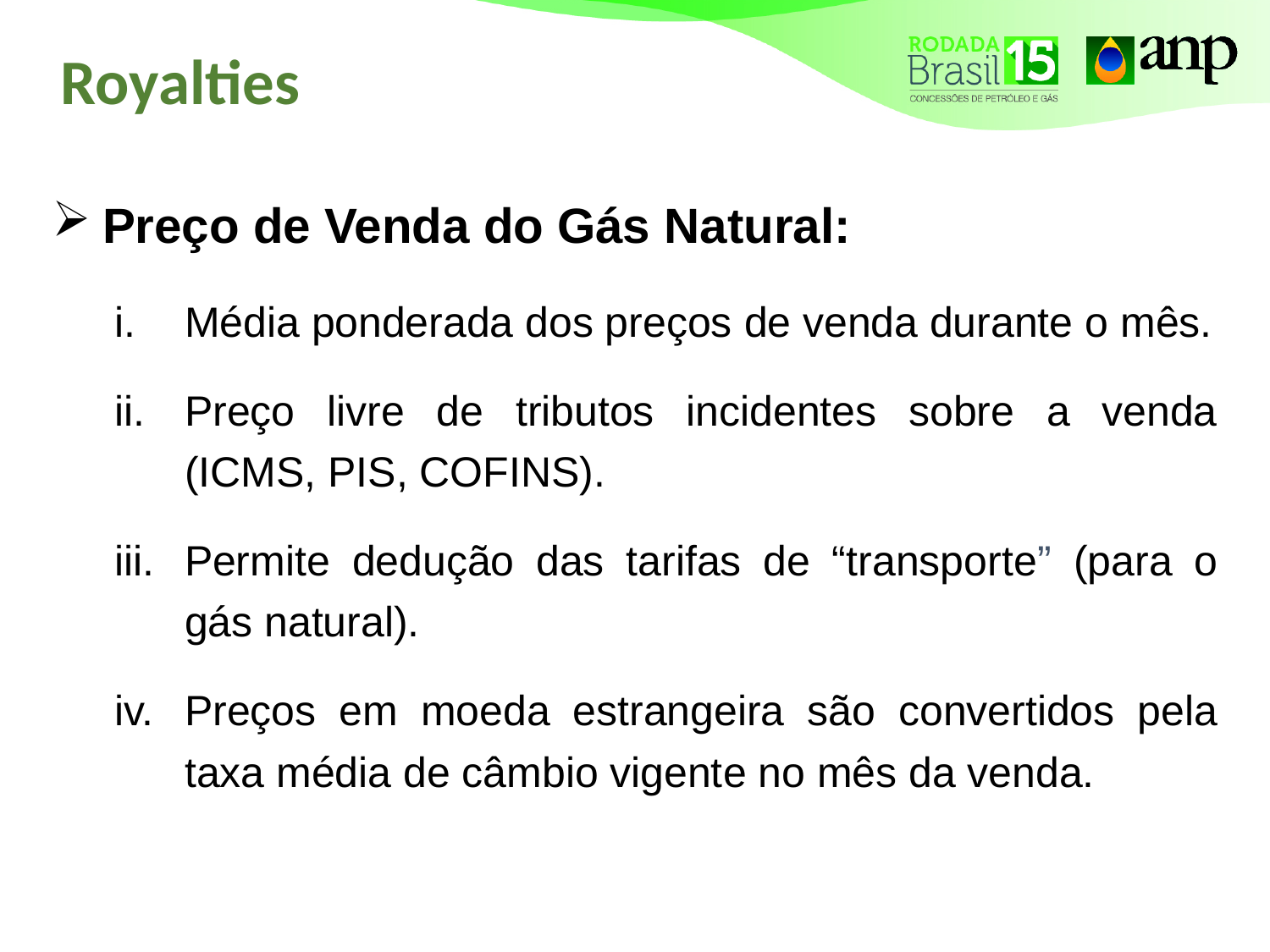

# Royalties
Preço de Venda do Gás Natural:
Média ponderada dos preços de venda durante o mês.
Preço livre de tributos incidentes sobre a venda (ICMS, PIS, COFINS).
Permite dedução das tarifas de “transporte” (para o gás natural).
Preços em moeda estrangeira são convertidos pela taxa média de câmbio vigente no mês da venda.